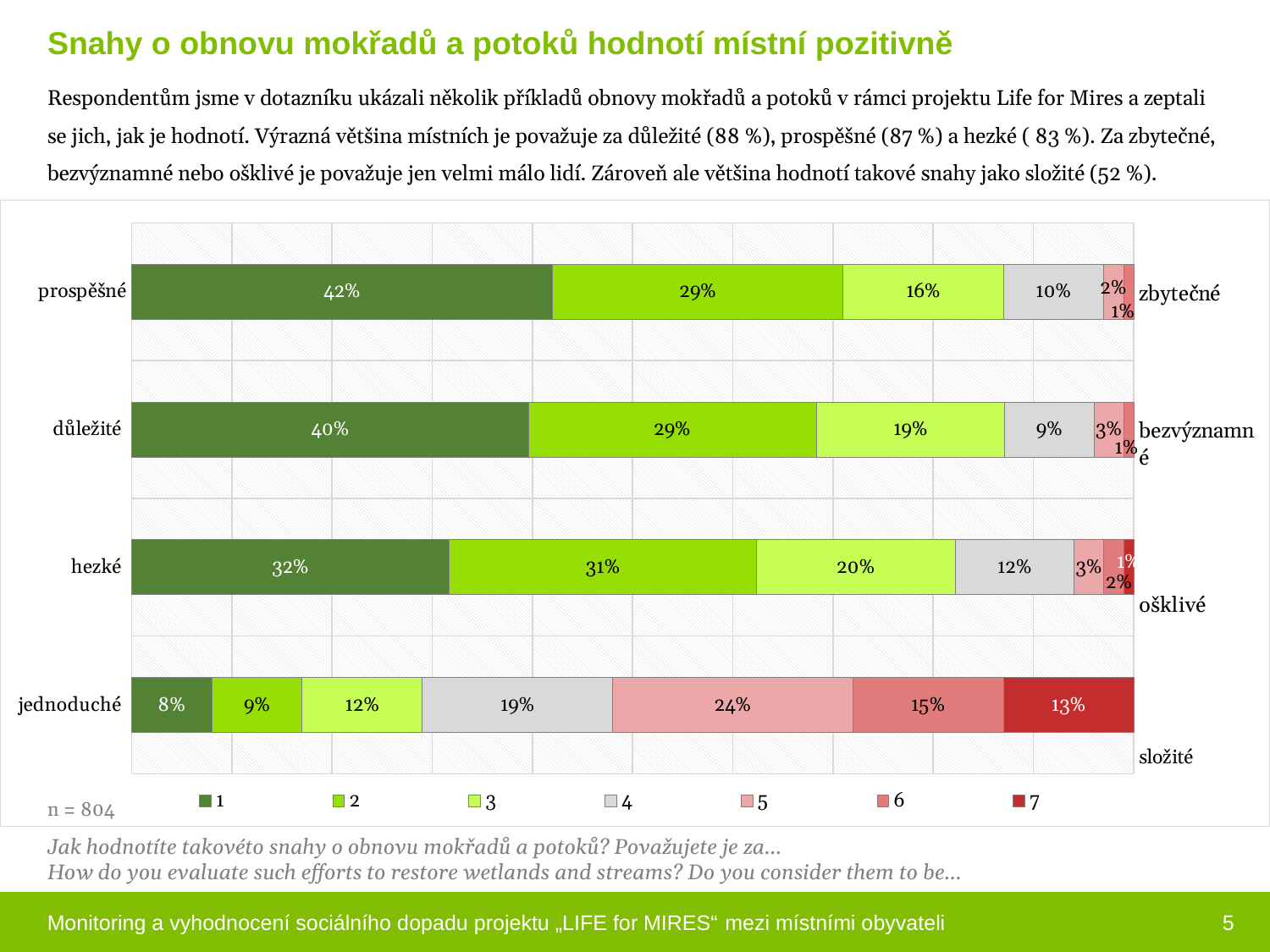

Snahy o obnovu mokřadů a potoků hodnotí místní pozitivně
Respondentům jsme v dotazníku ukázali několik příkladů obnovy mokřadů a potoků v rámci projektu Life for Mires a zeptali se jich, jak je hodnotí. Výrazná většina místních je považuje za důležité (88 %), prospěšné (87 %) a hezké ( 83 %). Za zbytečné, bezvýznamné nebo ošklivé je považuje jen velmi málo lidí. Zároveň ale většina hodnotí takové snahy jako složité (52 %).

### Chart

| Category | 1 | 2 | 3 | 4 | 5 | 6 | 7 |
|---|---|---|---|---|---|---|---|
| prospěšné | 0.42 | 0.29 | 0.16 | 0.1 | 0.02 | 0.01 | 0.0 |
| důležité  | 0.4 | 0.29 | 0.19 | 0.09 | 0.03 | 0.01 | 0.0 |
| hezké  | 0.32 | 0.31 | 0.2 | 0.12 | 0.03 | 0.02 | 0.01 |
| jednoduché  | 0.08 | 0.09 | 0.12 | 0.19 | 0.24 | 0.15 | 0.13 |
n = 804
Jak hodnotíte takovéto snahy o obnovu mokřadů a potoků? Považujete je za…
How do you evaluate such efforts to restore wetlands and streams? Do you consider them to be…

Monitoring a vyhodnocení sociálního dopadu projektu „LIFE for MIRES“ mezi místními obyvateli
5